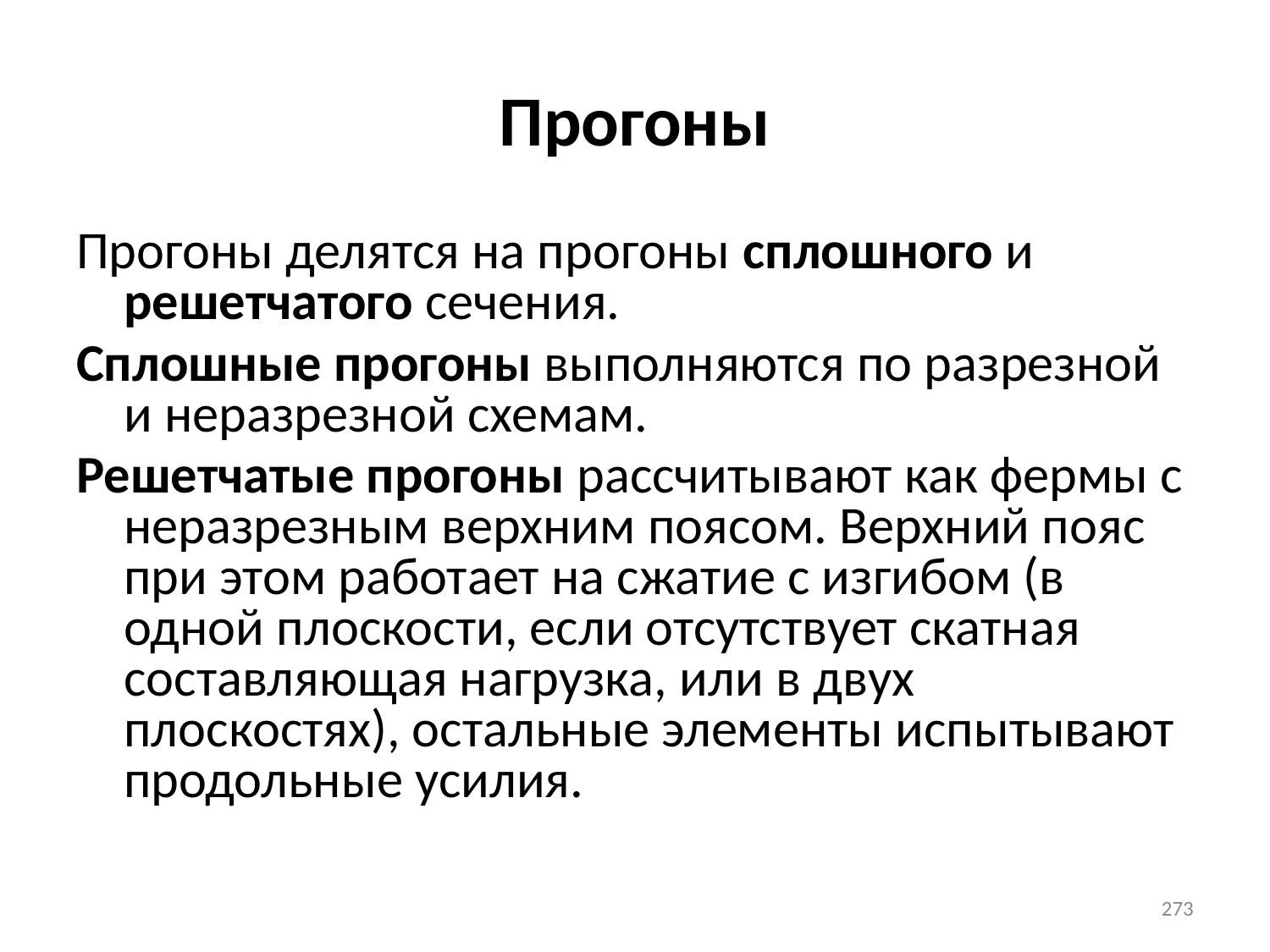

Прогоны
Прогоны делятся на прогоны сплошного и решетчатого сечения.
Сплошные прогоны выполняются по разрезной и неразрезной схемам.
Решетчатые прогоны рассчитывают как фермы с неразрезным верхним поясом. Верхний пояс при этом работает на сжатие с изгибом (в одной плоскости, если отсутствует скатная составляющая нагрузка, или в двух плоскостях), остальные элементы испытывают продольные усилия.
273